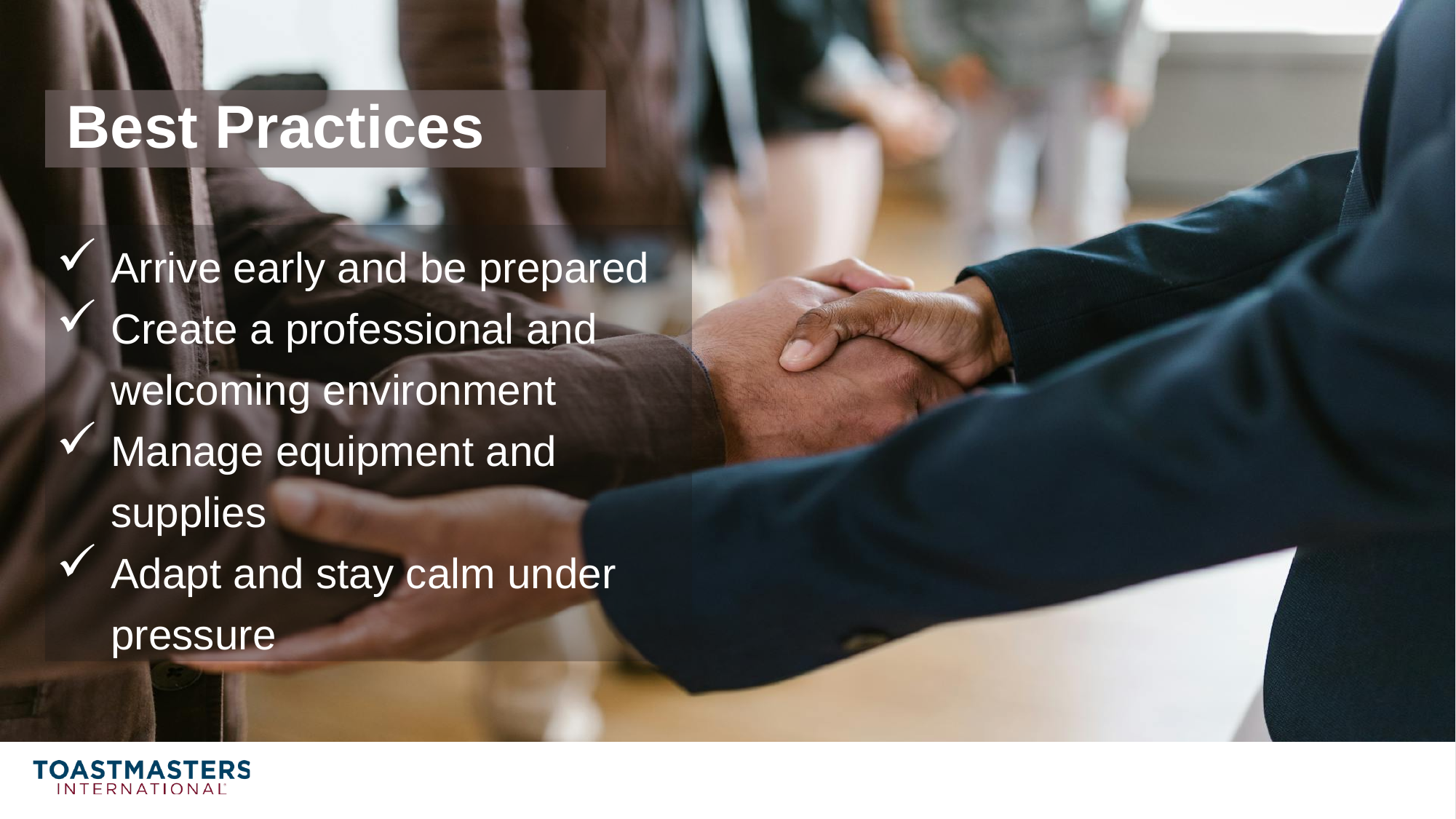

# Best Practices
Arrive early and be prepared
Create a professional and welcoming environment
Manage equipment and supplies
Adapt and stay calm under pressure